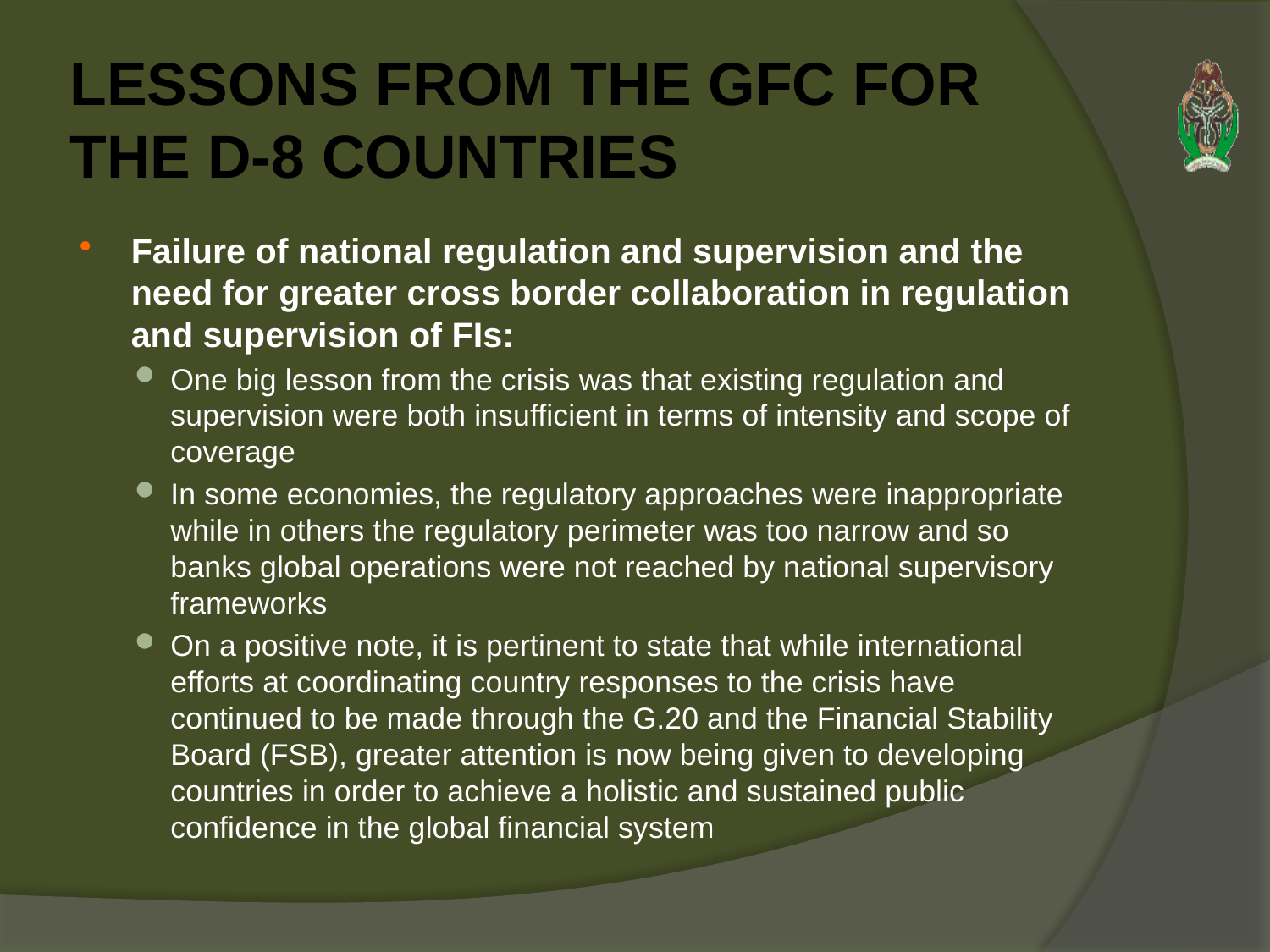

# LESSONS FROM THE GFC FOR THE D-8 COUNTRIES
Failure of national regulation and supervision and the need for greater cross border collaboration in regulation and supervision of FIs:
One big lesson from the crisis was that existing regulation and supervision were both insufficient in terms of intensity and scope of coverage
In some economies, the regulatory approaches were inappropriate while in others the regulatory perimeter was too narrow and so banks global operations were not reached by national supervisory frameworks
On a positive note, it is pertinent to state that while international efforts at coordinating country responses to the crisis have continued to be made through the G.20 and the Financial Stability Board (FSB), greater attention is now being given to developing countries in order to achieve a holistic and sustained public confidence in the global financial system